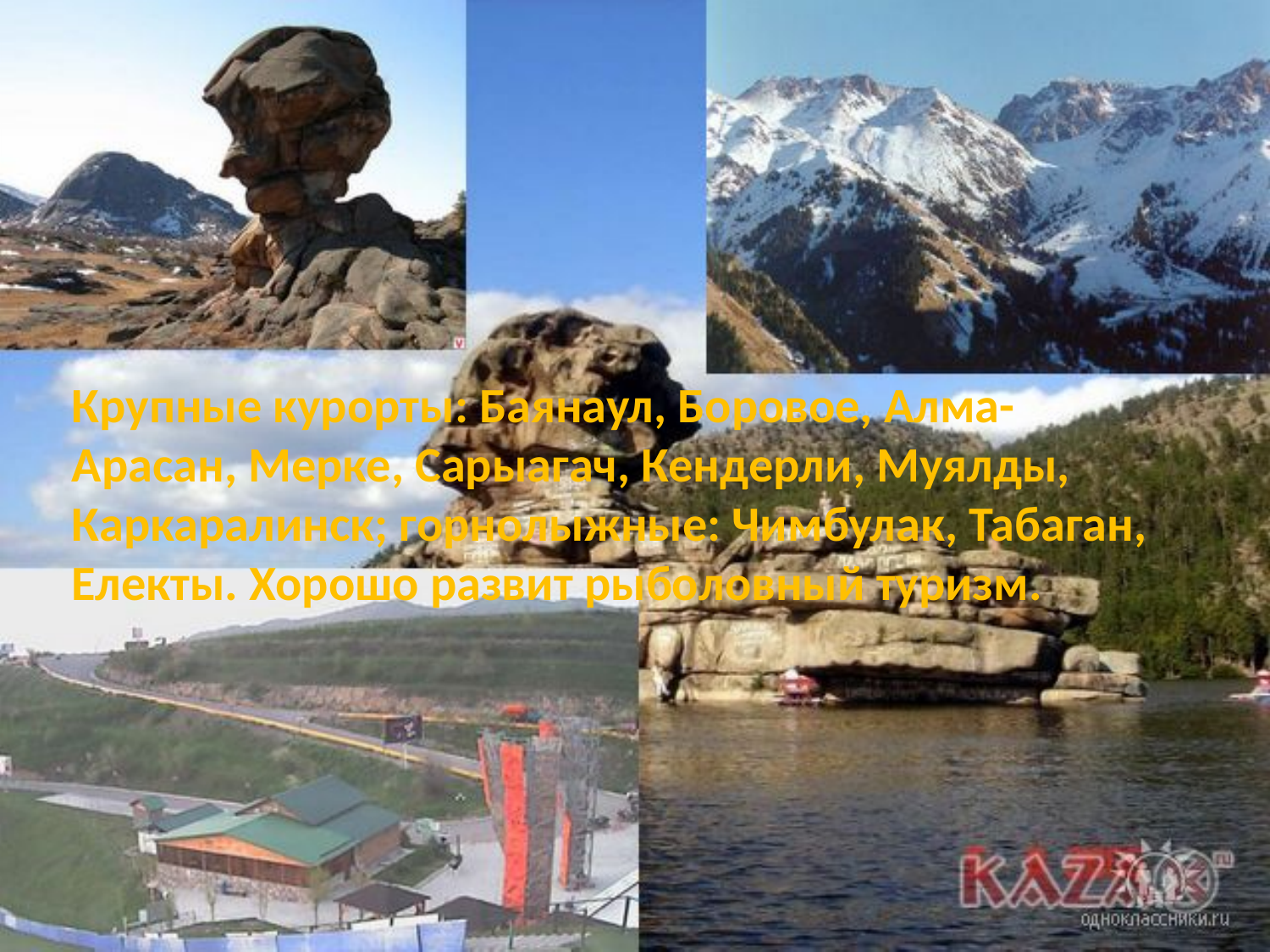

Крупные курорты: Баянаул, Боровое, Алма-Арасан, Мерке, Сарыагач, Кендерли, Муялды, Каркаралинск; горнолыжные: Чимбулак, Табаган, Електы. Хорошо развит рыболовный туризм.